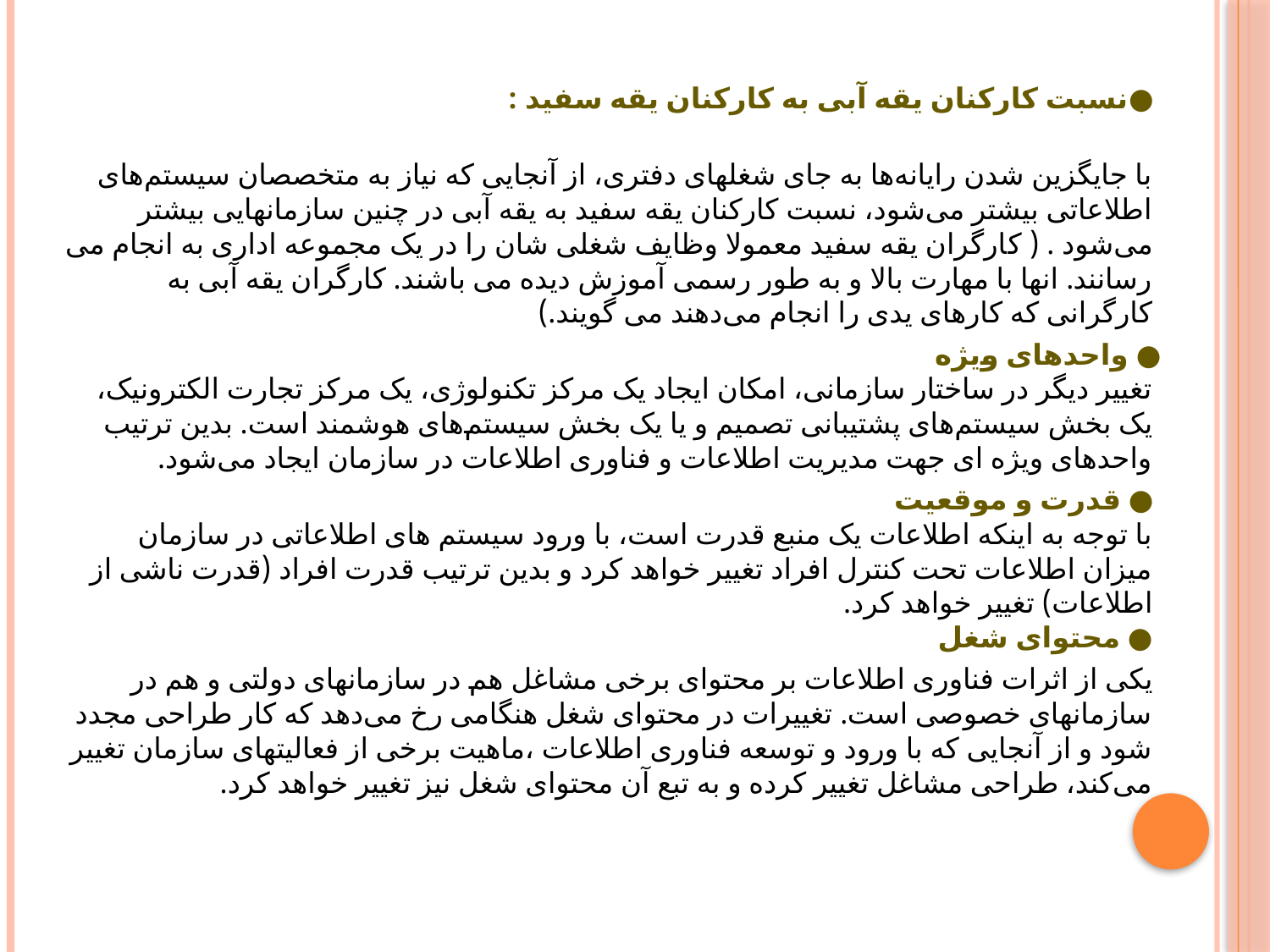

●نسبت کارکنان یقه آبی به کارکنان یقه سفید :
با جایگزین شدن رایانه‌ها به جای شغلهای دفتری، از آنجایی که نیاز به متخصصان سیستم‌های اطلاعاتی بیشتر می‌شود، نسبت کارکنان یقه سفید به یقه آبی در چنین سازمانهایی بیشتر می‌شود . ( کارگران یقه سفید معمولا وظایف شغلی شان را در یک مجموعه اداری به انجام می رسانند. انها با مهارت بالا و به طور رسمی آموزش دیده می باشند. کارگران یقه آبی به کارگرانی که کارهای یدی را انجام می‌دهند می گویند.)
   ● واحدهای ویژه
تغییر دیگر در ساختار سازمانی، امکان ایجاد یک مرکز تکنولوژی، یک مرکز تجارت الکترونیک، یک بخش سیستم‌های پشتیبانی تصمیم و یا یک بخش سیستم‌های هوشمند است. بدین ترتیب واحدهای ویژه ای جهت مدیریت اطلاعات و فناوری اطلاعات در سازمان ایجاد می‌شود.
    ● قدرت و موقعیت
با توجه به اینکه اطلاعات یک منبع قدرت است، با ورود سیستم های اطلاعاتی در سازمان میزان اطلاعات تحت کنترل افراد تغییر خواهد کرد و بدین ترتیب قدرت افراد (قدرت ناشی از اطلاعات) تغییر خواهد کرد.
● محتوای شغل
    یکی از اثرات فناوری اطلاعات بر محتوای برخی مشاغل هم در سازمانهای دولتی و هم در سازمانهای خصوصی است. تغییرات در محتوای شغل هنگامی رخ می‌دهد که کار طراحی مجدد شود و از آنجایی که با ورود و توسعه فناوری اطلاعات ،ماهیت برخی از فعالیتهای سازمان تغییر می‌کند، طراحی مشاغل تغییر کرده و به تبع آن محتوای شغل نیز تغییر خواهد کرد.